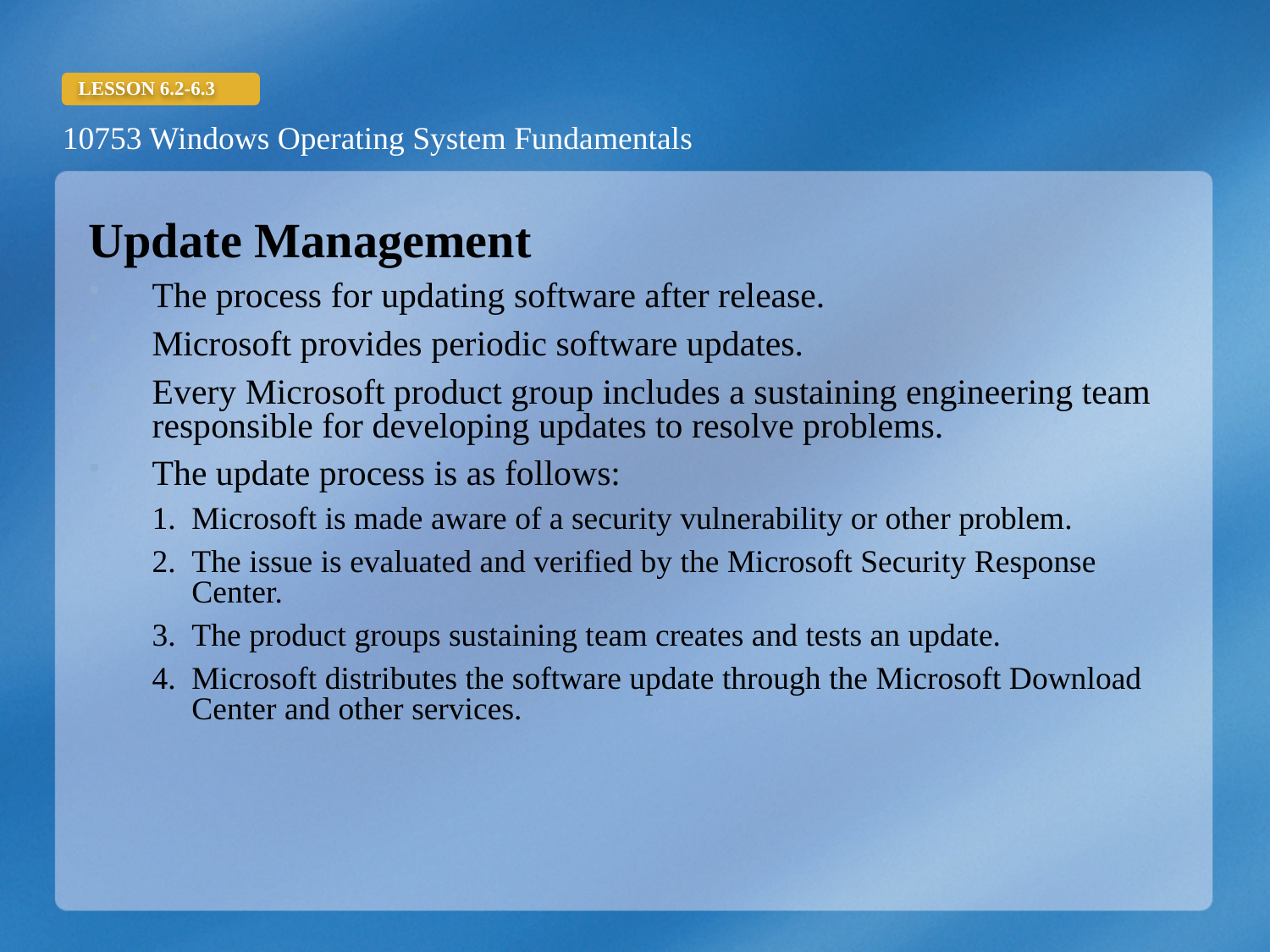

Update Management
The process for updating software after release.
Microsoft provides periodic software updates.
Every Microsoft product group includes a sustaining engineering team responsible for developing updates to resolve problems.
The update process is as follows:
Microsoft is made aware of a security vulnerability or other problem.
The issue is evaluated and verified by the Microsoft Security Response Center.
The product groups sustaining team creates and tests an update.
Microsoft distributes the software update through the Microsoft Download Center and other services.